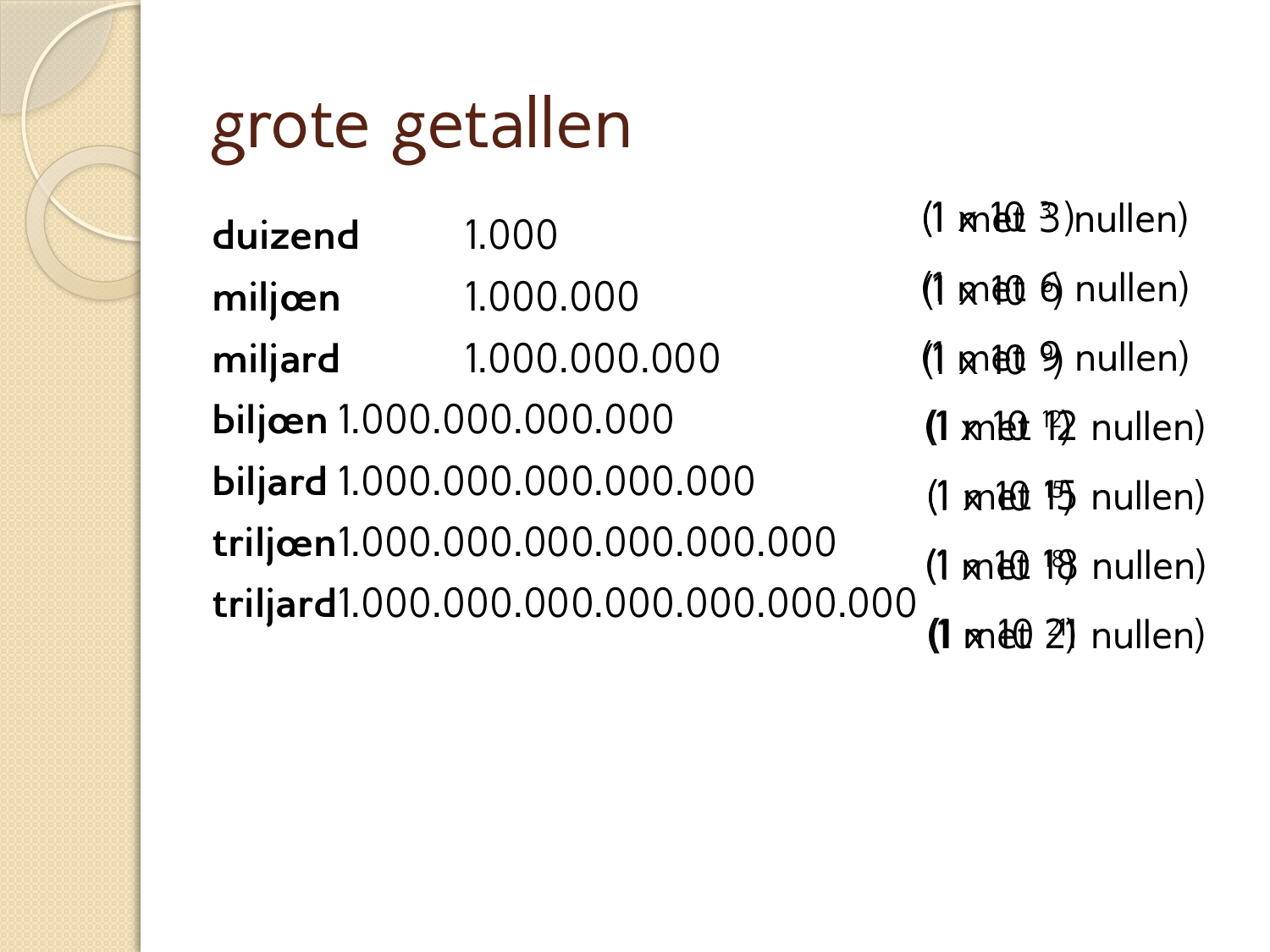

# grote getallen
(1 x 10 3 )
(1 met 3 nullen)
duizend	1.000
miljoen	1.000.000
miljard	1.000.000.000
biljoen	1.000.000.000.000
biljard	1.000.000.000.000.000
triljoen	1.000.000.000.000.000.000
triljard	1.000.000.000.000.000.000.000
(1 met 6 nullen)
(1 x 10 6)
(1 met 9 nullen)
(1 x 10 9)
(1 x 10 12)
(1 met 12 nullen)
(1 met 15 nullen)
(1 x 10 15)
(1 met 18 nullen)
(1 x 10 18)
(1 x 10 21)
(1 met 21 nullen)